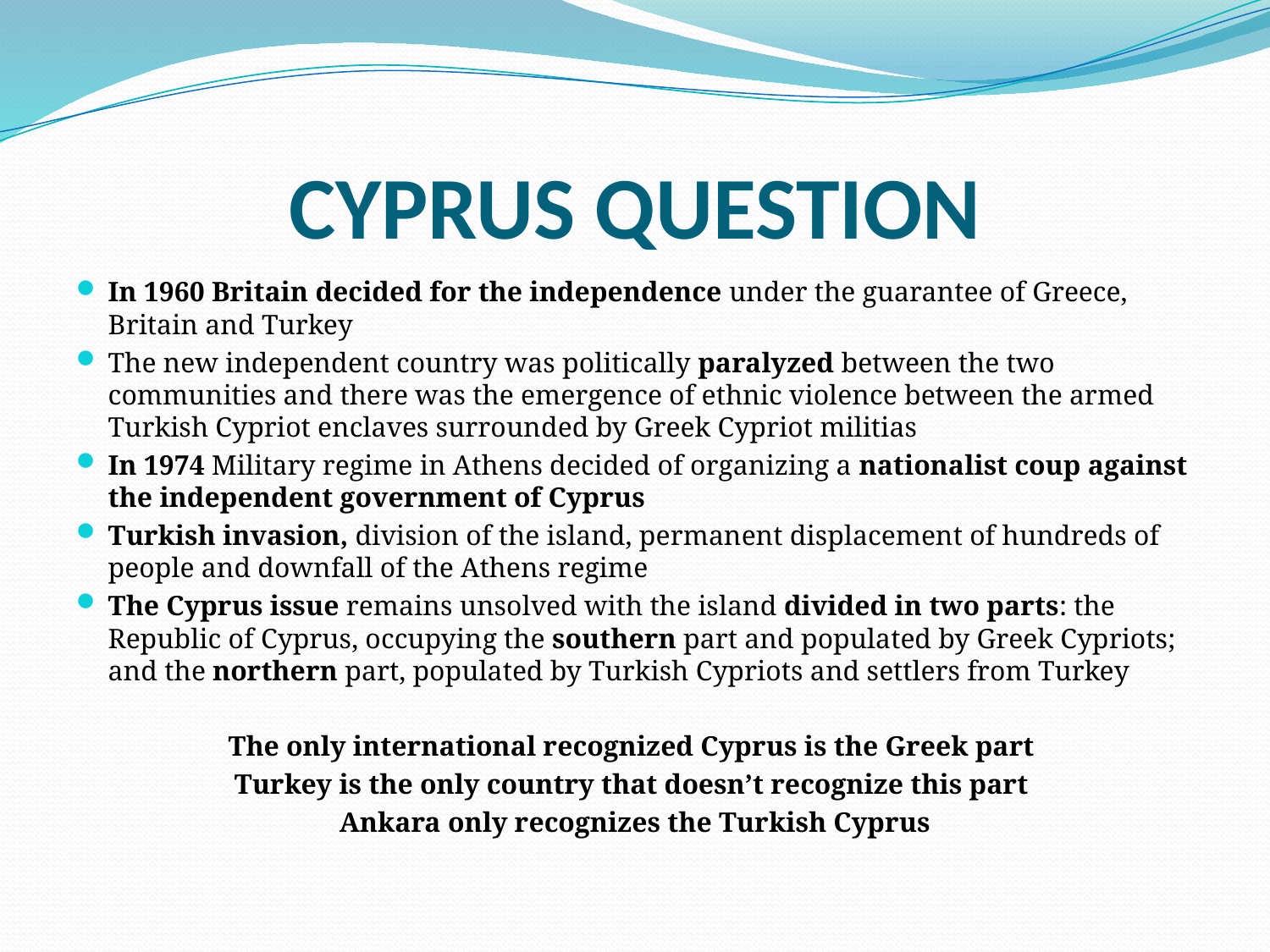

# CYPRUS QUESTION
In 1960 Britain decided for the independence under the guarantee of Greece, Britain and Turkey
The new independent country was politically paralyzed between the two communities and there was the emergence of ethnic violence between the armed Turkish Cypriot enclaves surrounded by Greek Cypriot militias
In 1974 Military regime in Athens decided of organizing a nationalist coup against the independent government of Cyprus
Turkish invasion, division of the island, permanent displacement of hundreds of people and downfall of the Athens regime
The Cyprus issue remains unsolved with the island divided in two parts: the Republic of Cyprus, occupying the southern part and populated by Greek Cypriots; and the northern part, populated by Turkish Cypriots and settlers from Turkey

The only international recognized Cyprus is the Greek part
Turkey is the only country that doesn’t recognize this part
Ankara only recognizes the Turkish Cyprus